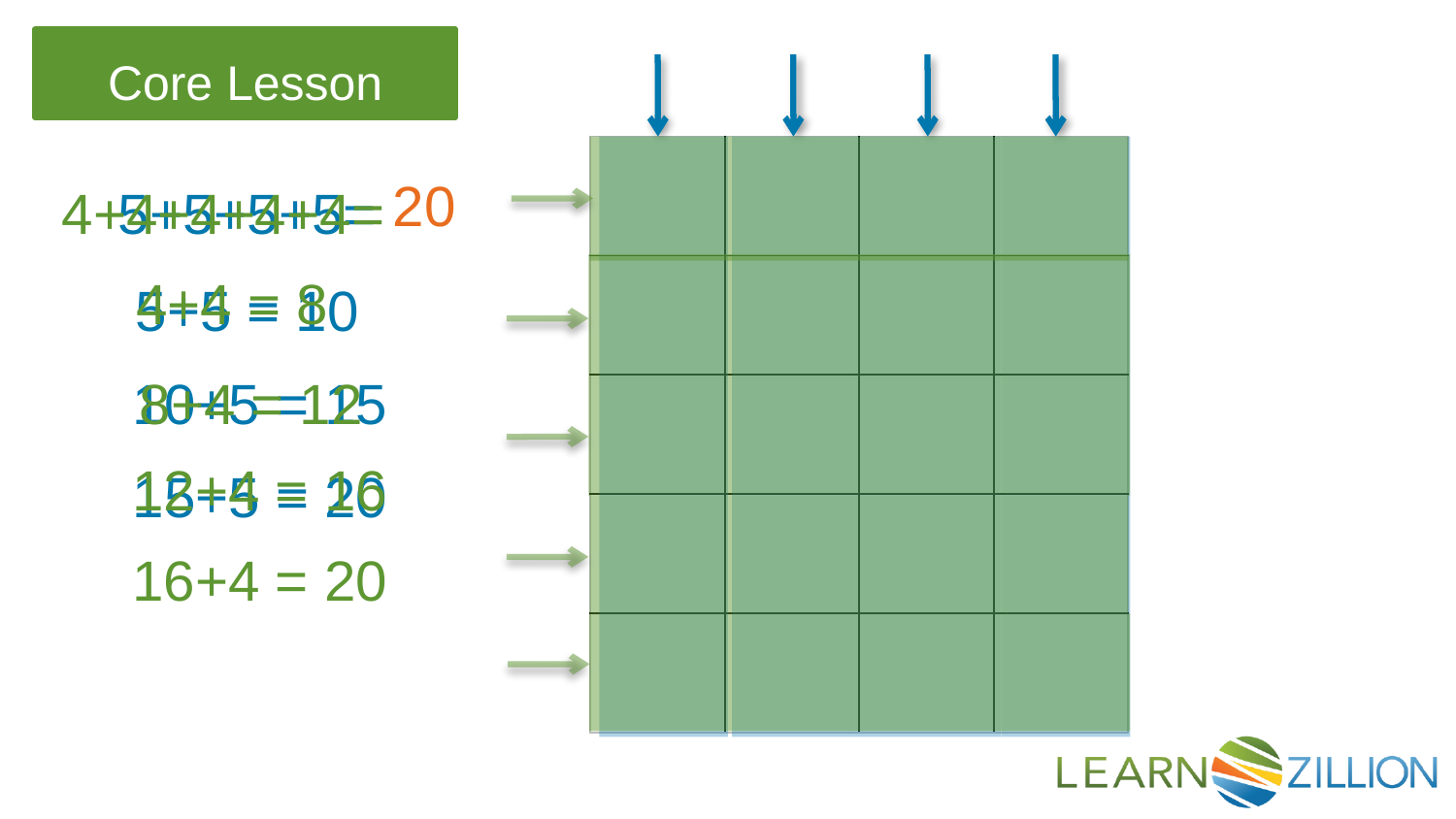

|  |  |  |  |
| --- | --- | --- | --- |
|  |  |  |  |
|  |  |  |  |
|  |  |  |  |
|  |  |  |  |
20
4+4+4+4+4=
5+5+5+5=

4+4 = 8
5+5 = 10
10+5 = 15
8+4 = 12

12+4 = 16
15+5 = 20

16+4 = 20